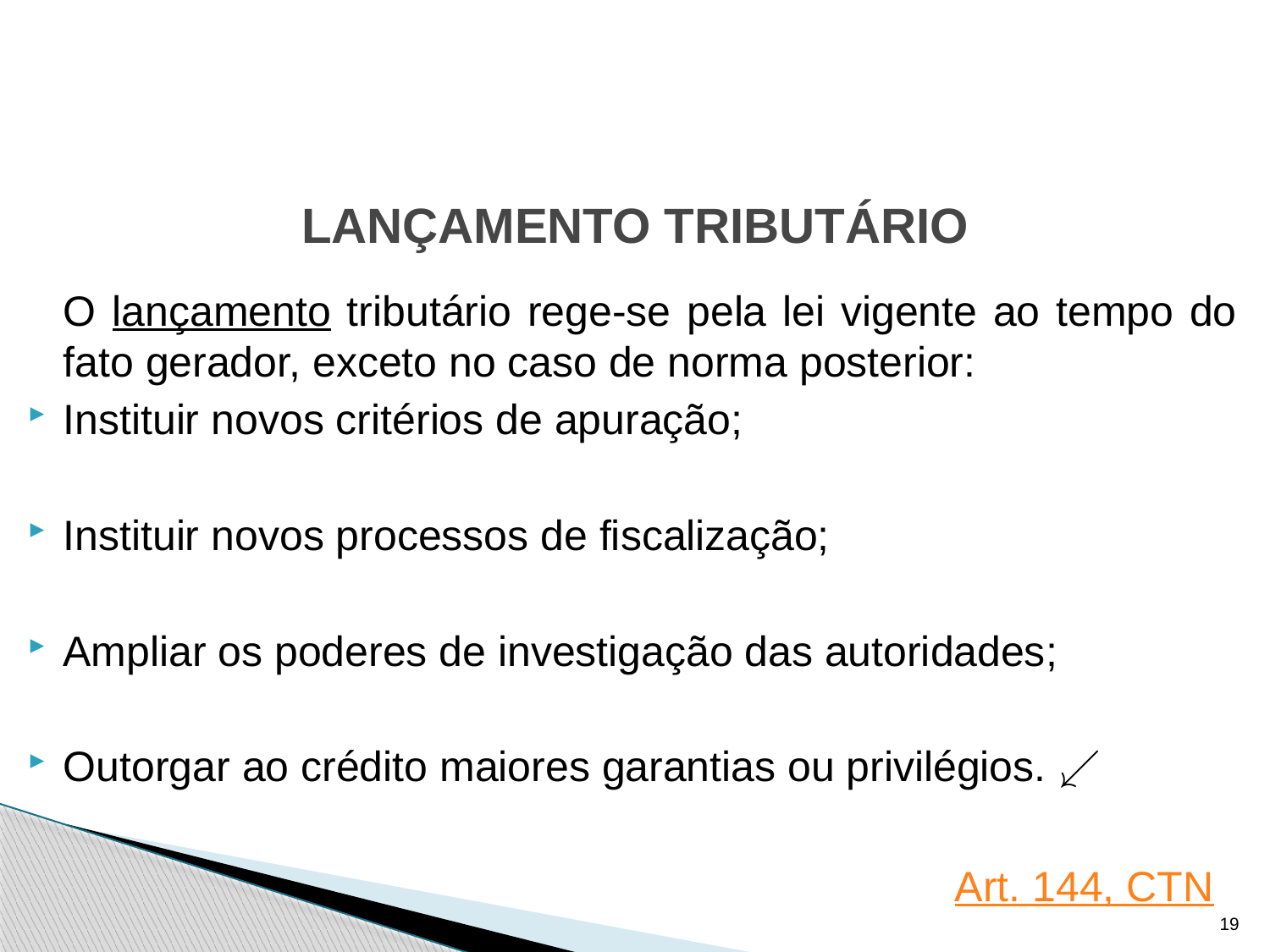

# LANÇAMENTO TRIBUTÁRIO
	O lançamento tributário rege-se pela lei vigente ao tempo do fato gerador, exceto no caso de norma posterior:
Instituir novos critérios de apuração;

Instituir novos processos de fiscalização;

Ampliar os poderes de investigação das autoridades;

Outorgar ao crédito maiores garantias ou privilégios. ↙
Art. 144, CTN

19